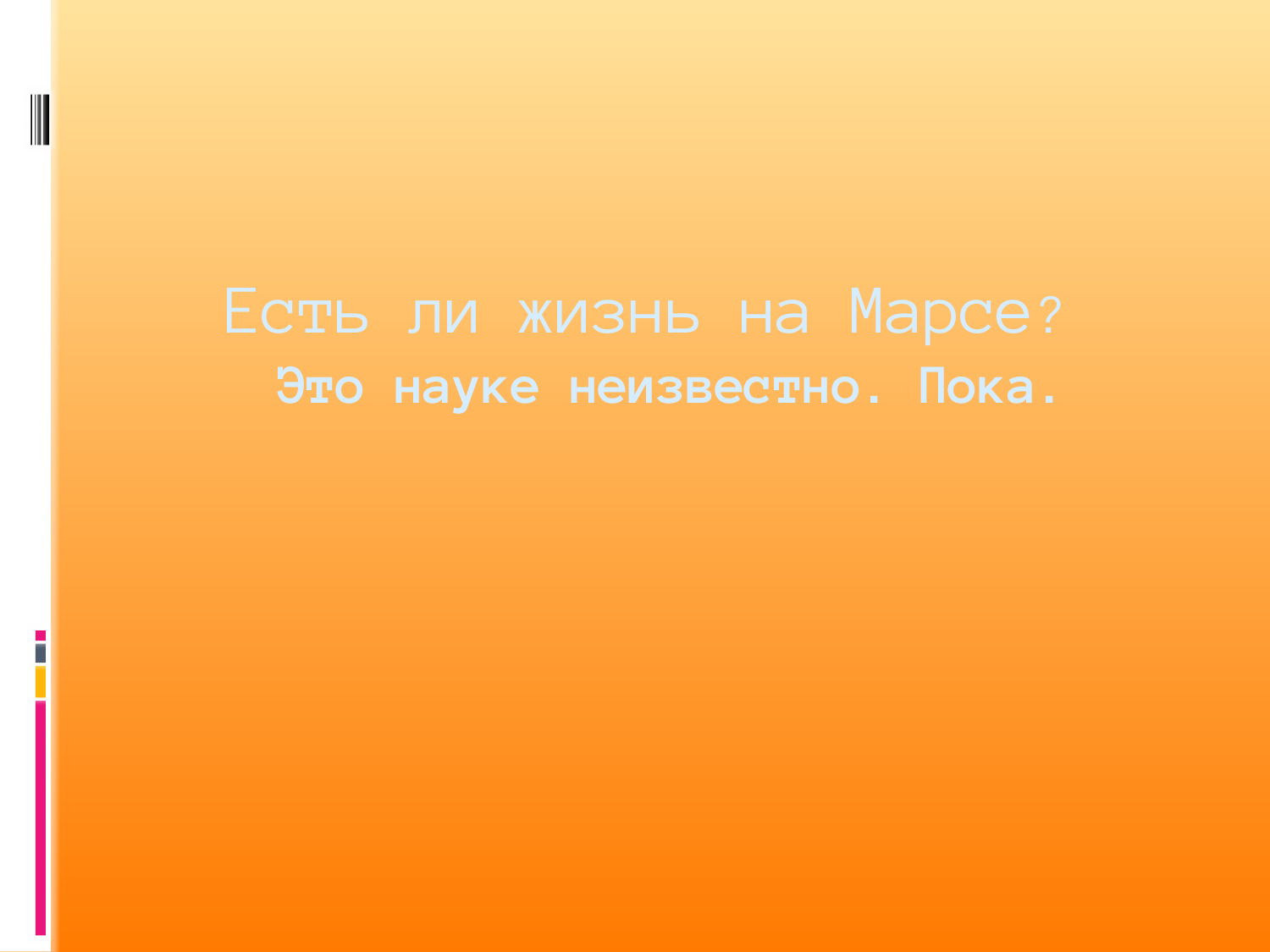

Есть ли жизнь на Марсе?
Это науке неизвестно. Пока.